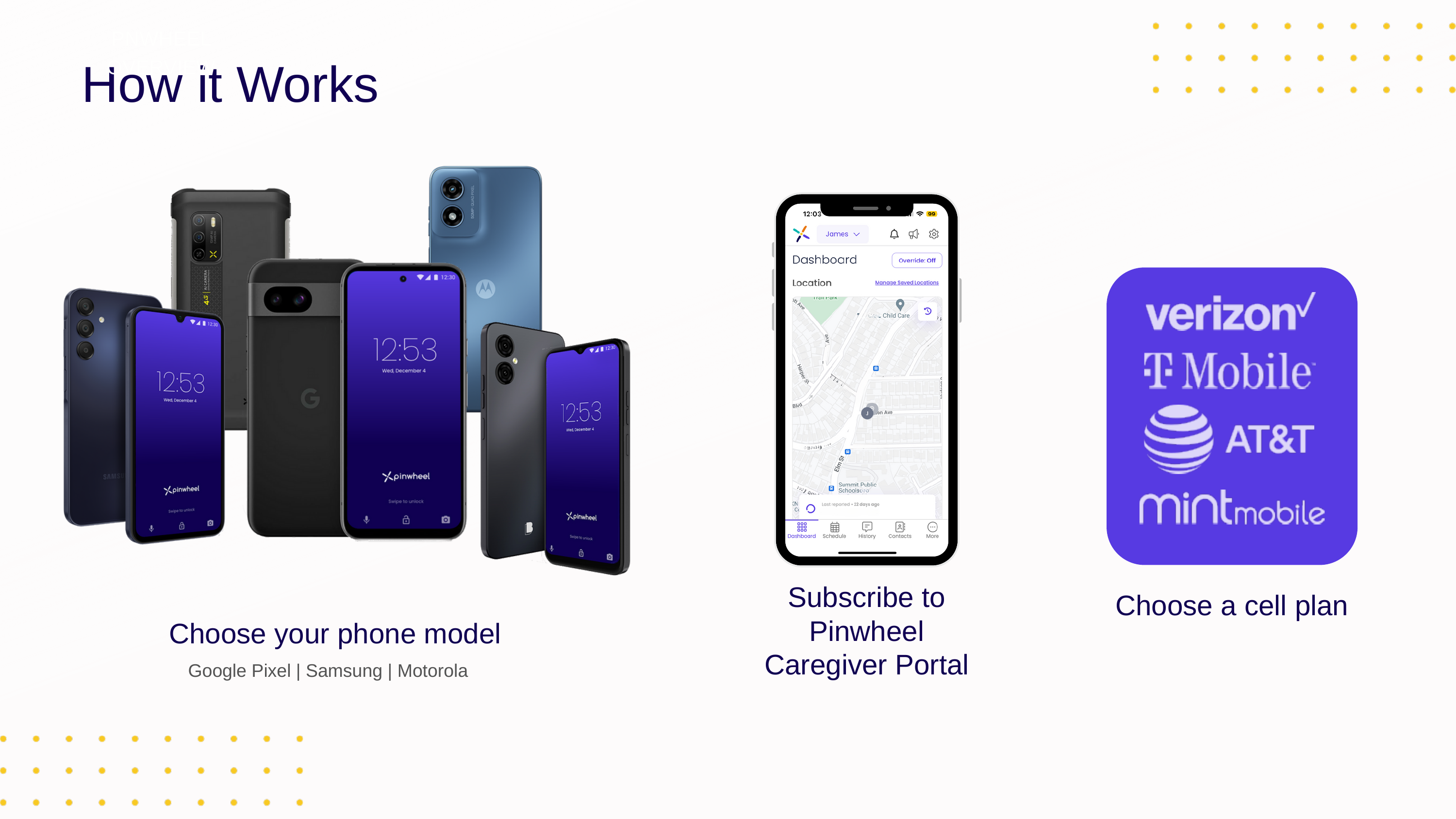

PNWHEEL OVERVIEW
How it Works

Subscribe to
Pinwheel
Caregiver Portal
Choose a cell plan
Choose your phone model
Google Pixel | Samsung | Motorola